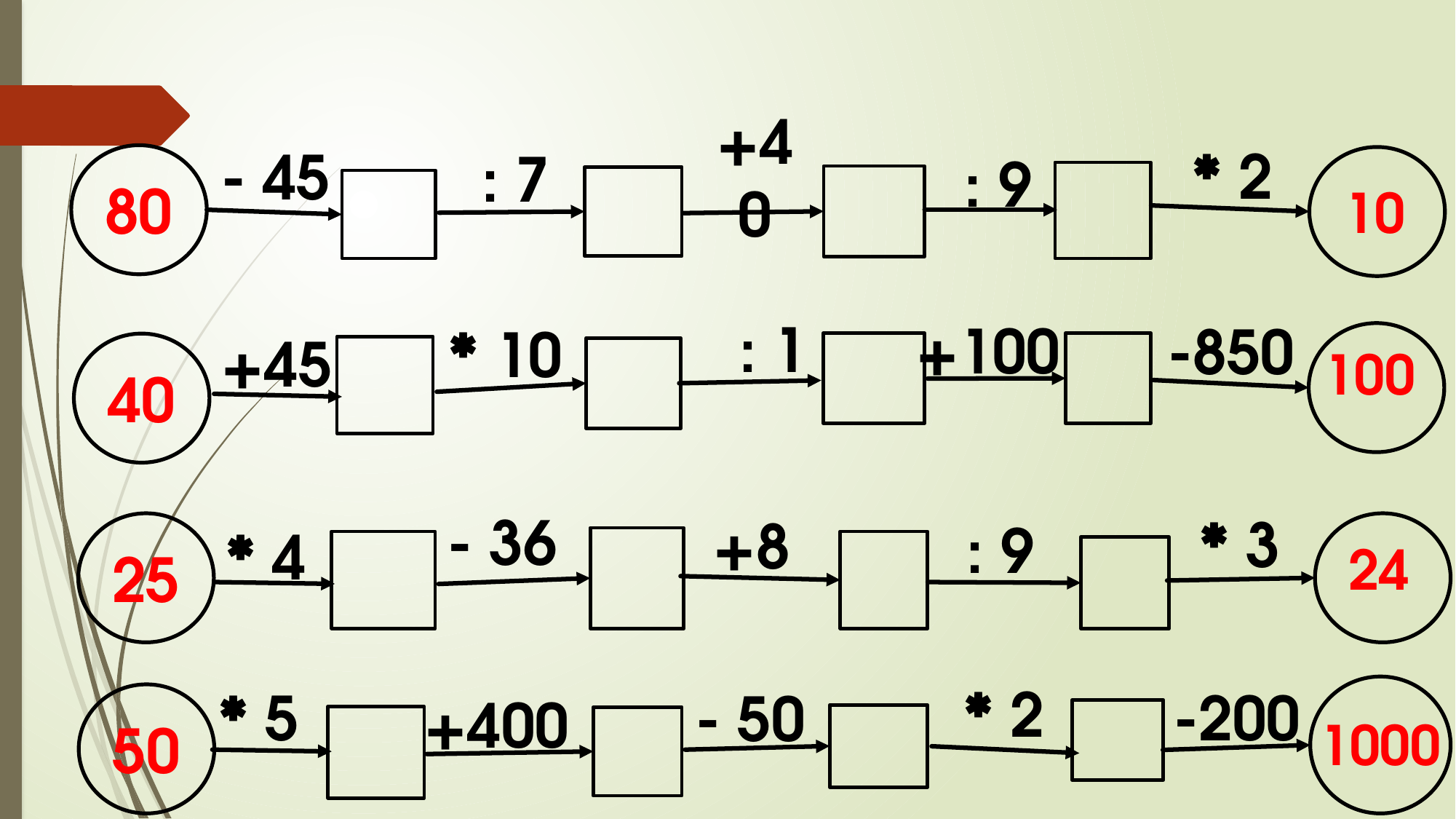

80

: 7
* 2
+40
- 45
: 9

10
+100
-850

* 10
: 1
+45

40
100

25
* 3

- 36
+8
: 9

* 4

24

-200
* 2
50
* 5
- 50
+400

1000